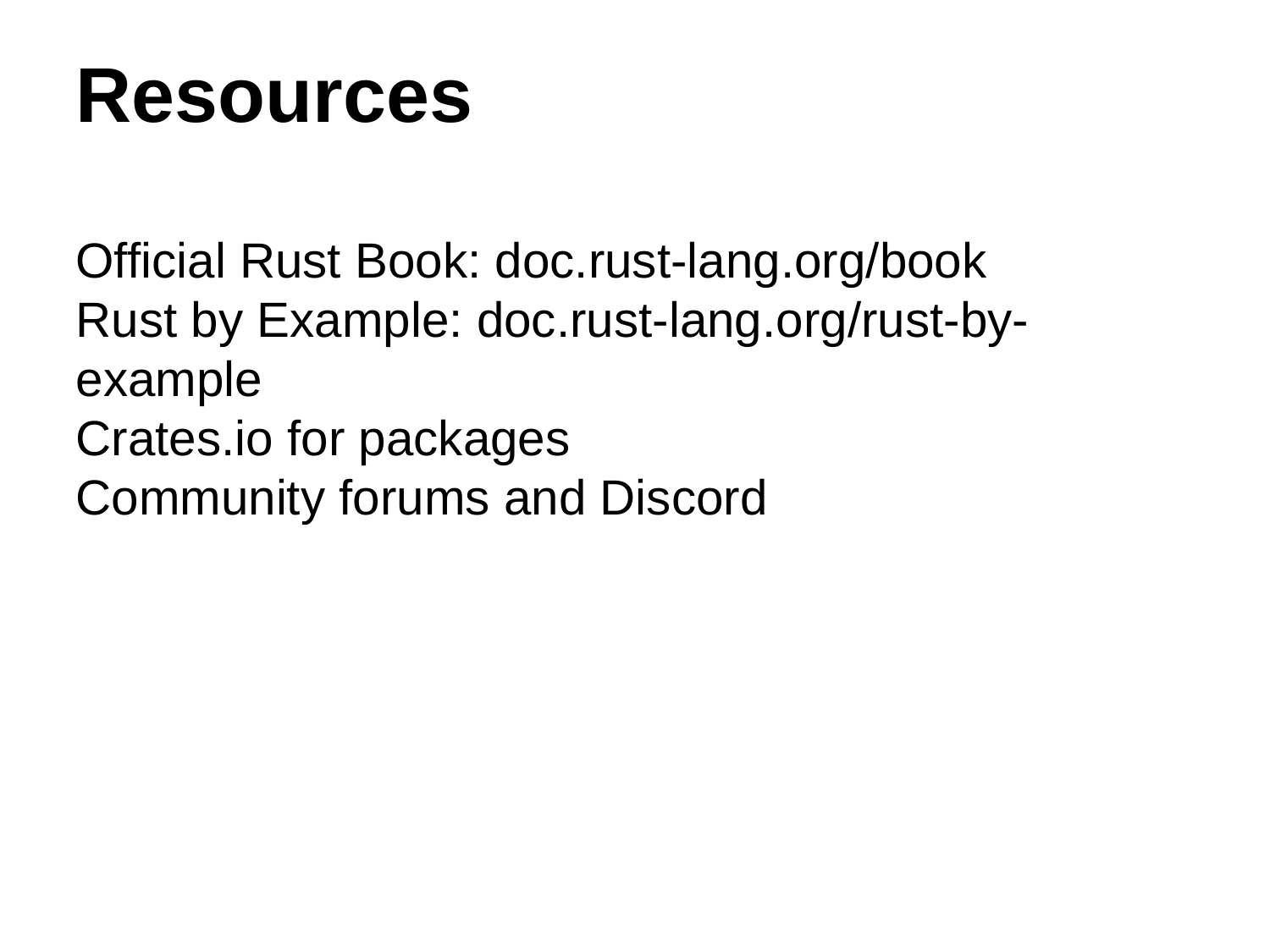

# Resources
Official Rust Book: doc.rust-lang.org/book
Rust by Example: doc.rust-lang.org/rust-by-example
Crates.io for packages
Community forums and Discord